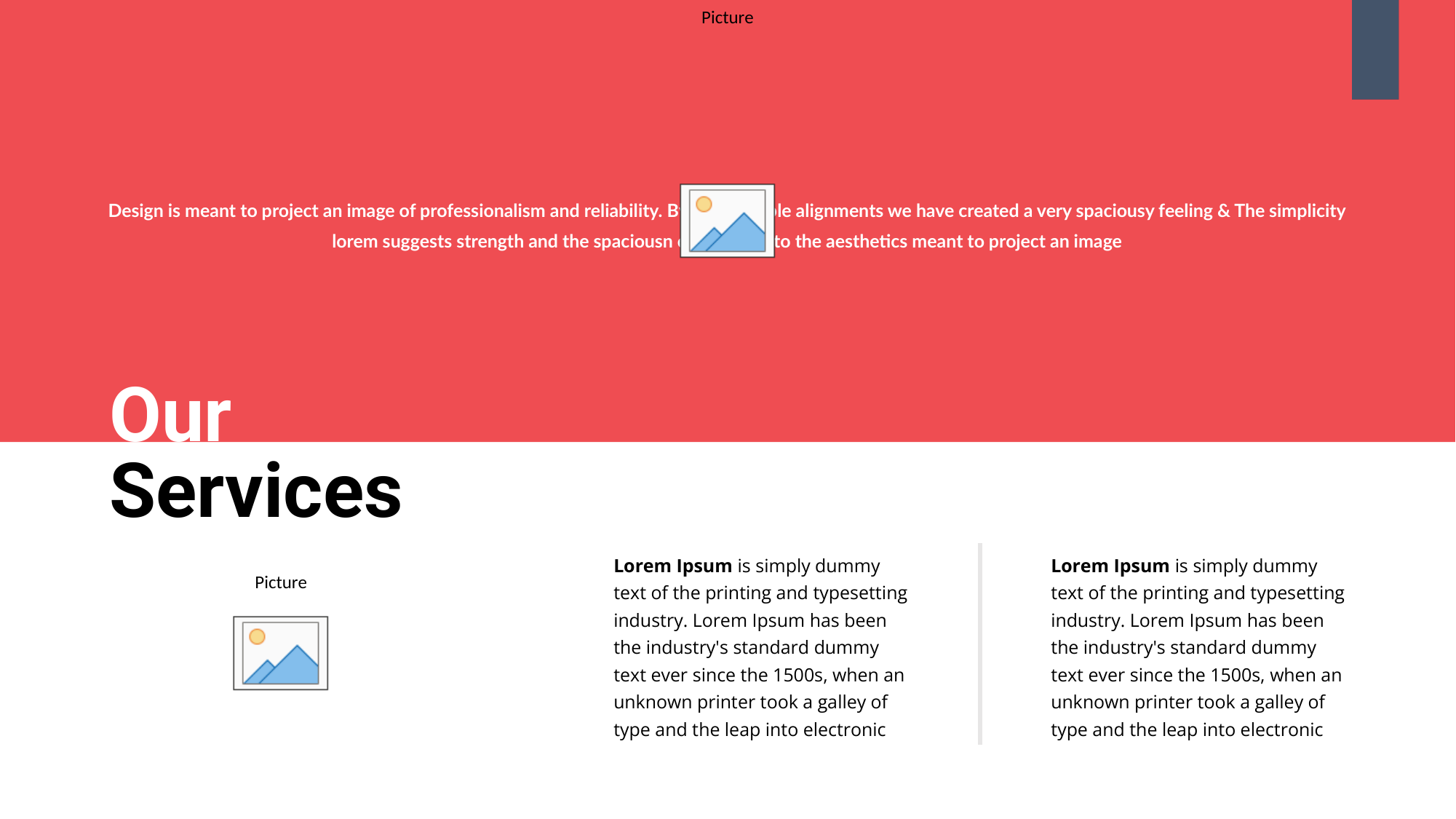

9
Design is meant to project an image of professionalism and reliability. By using simple alignments we have created a very spaciousy feeling & The simplicity lorem suggests strength and the spaciousn contributes to the aesthetics meant to project an image
Our
Services
Lorem Ipsum is simply dummy text of the printing and typesetting industry. Lorem Ipsum has been the industry's standard dummy text ever since the 1500s, when an unknown printer took a galley of type and the leap into electronic
Lorem Ipsum is simply dummy text of the printing and typesetting industry. Lorem Ipsum has been the industry's standard dummy text ever since the 1500s, when an unknown printer took a galley of type and the leap into electronic